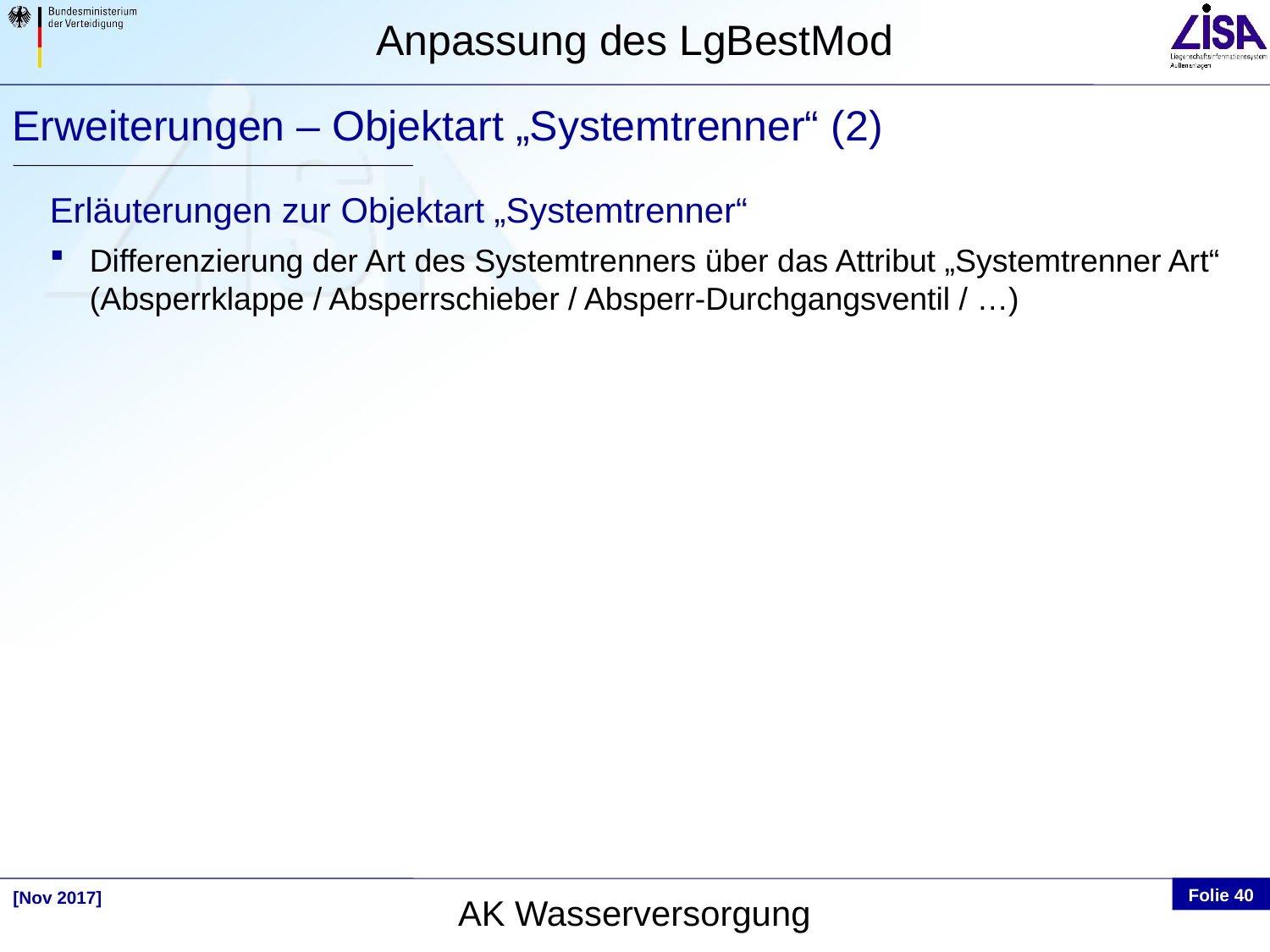

Erweiterungen – Objektart „Systemtrenner“ (2)

Erläuterungen zur Objektart „Systemtrenner“
Differenzierung der Art des Systemtrenners über das Attribut „Systemtrenner Art“ (Absperrklappe / Absperrschieber / Absperr-Durchgangsventil / …)